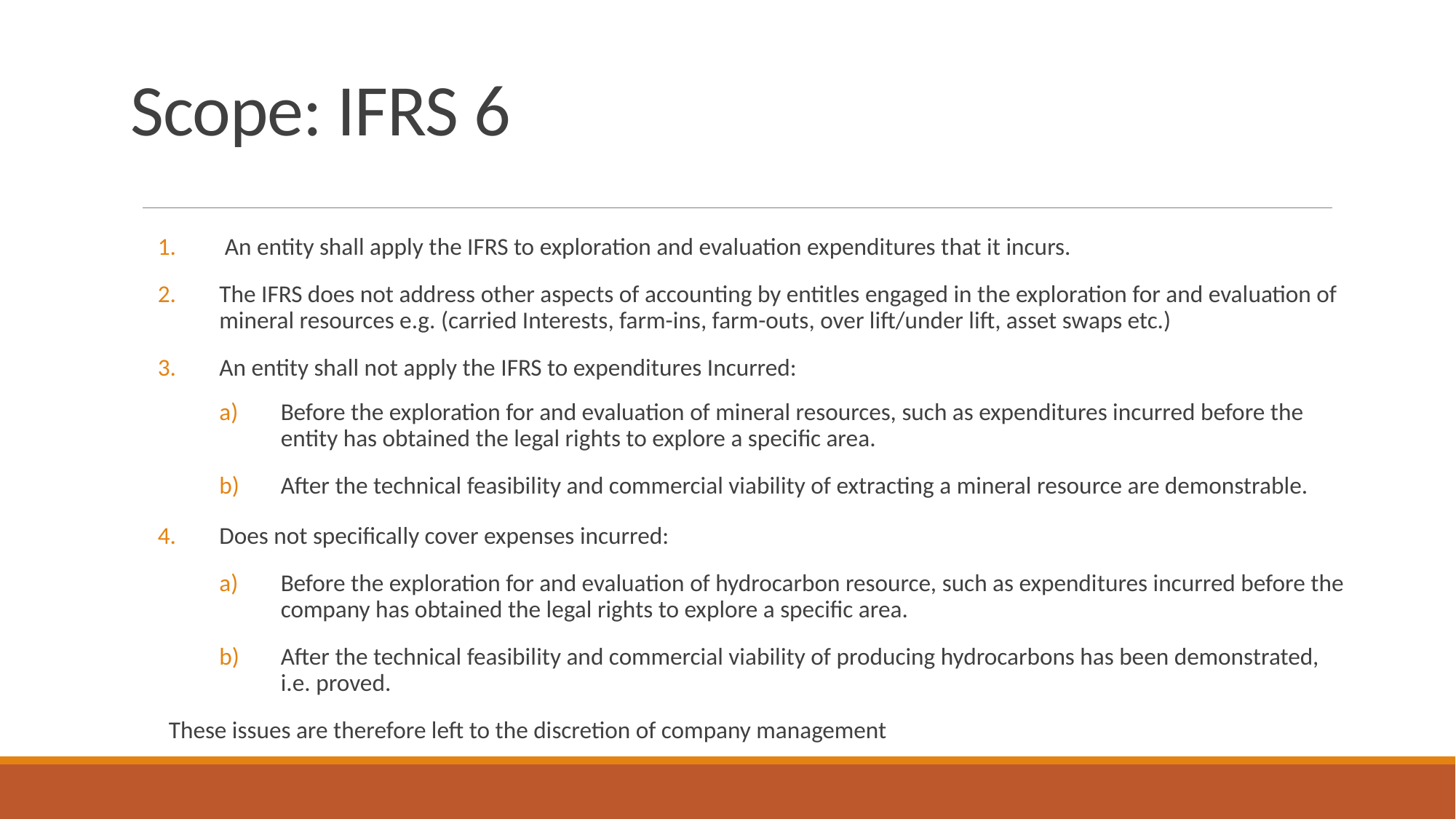

# Scope: IFRS 6
 An entity shall apply the IFRS to exploration and evaluation expenditures that it incurs.
The IFRS does not address other aspects of accounting by entitles engaged in the exploration for and evaluation of mineral resources e.g. (carried Interests, farm-ins, farm-outs, over lift/under lift, asset swaps etc.)
An entity shall not apply the IFRS to expenditures Incurred:
Before the exploration for and evaluation of mineral resources, such as expenditures incurred before the entity has obtained the legal rights to explore a specific area.
After the technical feasibility and commercial viability of extracting a mineral resource are demonstrable.
Does not specifically cover expenses incurred:
Before the exploration for and evaluation of hydrocarbon resource, such as expenditures incurred before the company has obtained the legal rights to explore a specific area.
After the technical feasibility and commercial viability of producing hydrocarbons has been demonstrated, i.e. proved.
These issues are therefore left to the discretion of company management